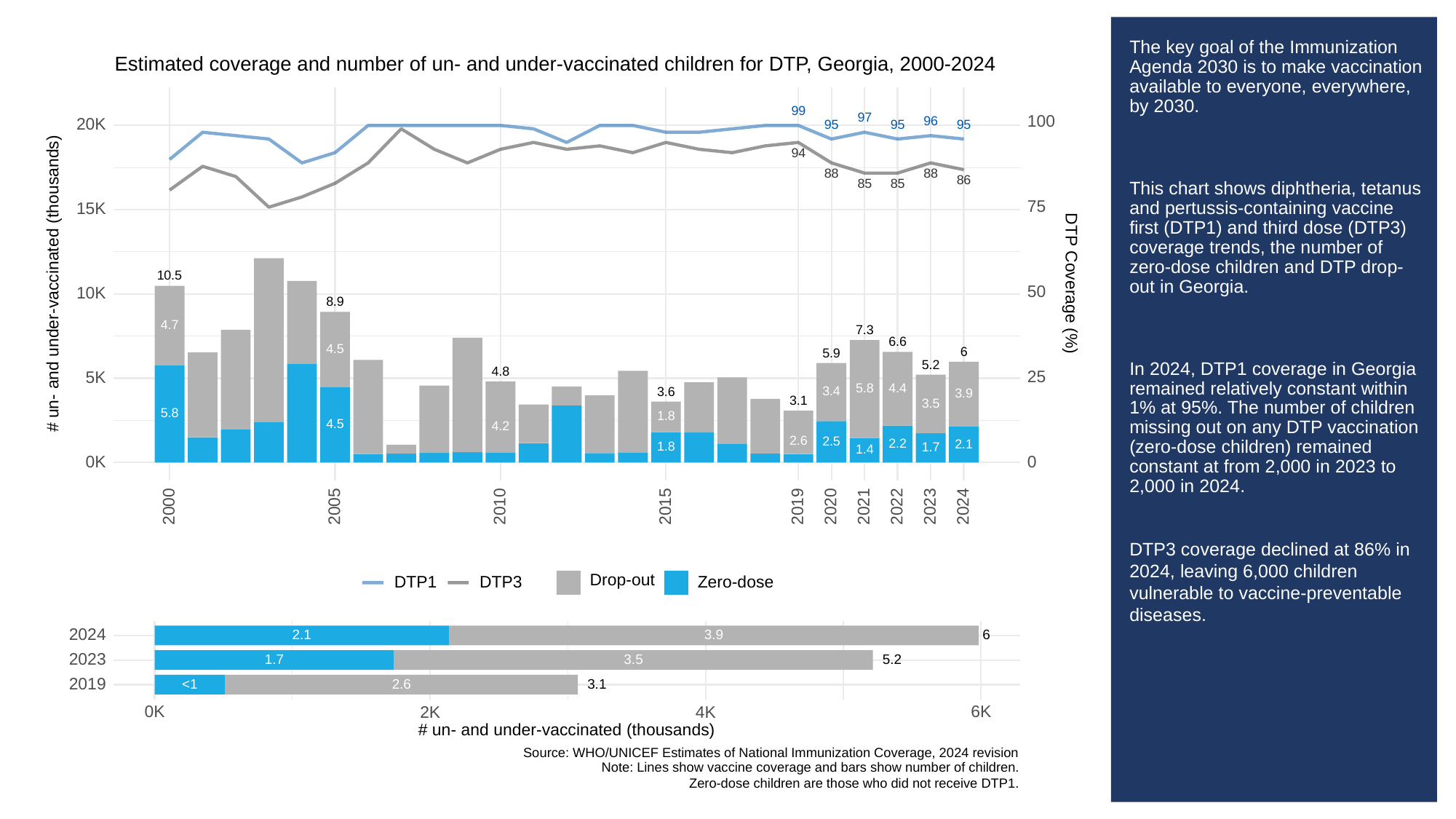

# The key goal of the Immunization Agenda 2030 is to make vaccination available to everyone, everywhere, by 2030.

This chart shows diphtheria, tetanus and pertussis-containing vaccine first (DTP1) and third dose (DTP3) coverage trends, the number of zero-dose children and DTP drop-out in Georgia.

In 2024, DTP1 coverage in Georgia remained relatively constant within 1% at 95%. The number of children missing out on any DTP vaccination (zero-dose children) remained constant at from 2,000 in 2023 to 2,000 in 2024.

DTP3 coverage declined at 86% in 2024, leaving 6,000 children vulnerable to vaccine-preventable diseases.

Estimated coverage and number of un- and under-vaccinated children for DTP, Georgia, 2000-2024

99
97
100
96
20K
95
95
95

94

88
88
86
85
85
75
15K

10.5
# un- and under-vaccinated (thousands)
DTP Coverage (%)

50
10K

8.9

4.7
7.3

6.6

4.5
6
5.9

5.2

4.8

25
5K

4.4
5.8

3.4
3.6
3.9

3.1

3.5

5.8

1.8
4.5

4.2

2.6
2.5

2.2
2.1
1.8

1.7

1.4

0K
0

2023
2000
2005
2010
2015
2019
2020
2021
2022
2024

Drop-out
DTP3
Zero-dose
DTP1

2024
3.9
6
2.1

2023
3.5
5.2
1.7

2019
3.1
2.6
<1

0K
6K
2K
4K
# un- and under-vaccinated (thousands)
Source: WHO/UNICEF Estimates of National Immunization Coverage, 2024 revision
Note: Lines show vaccine coverage and bars show number of children.
Zero-dose children are those who did not receive DTP1.